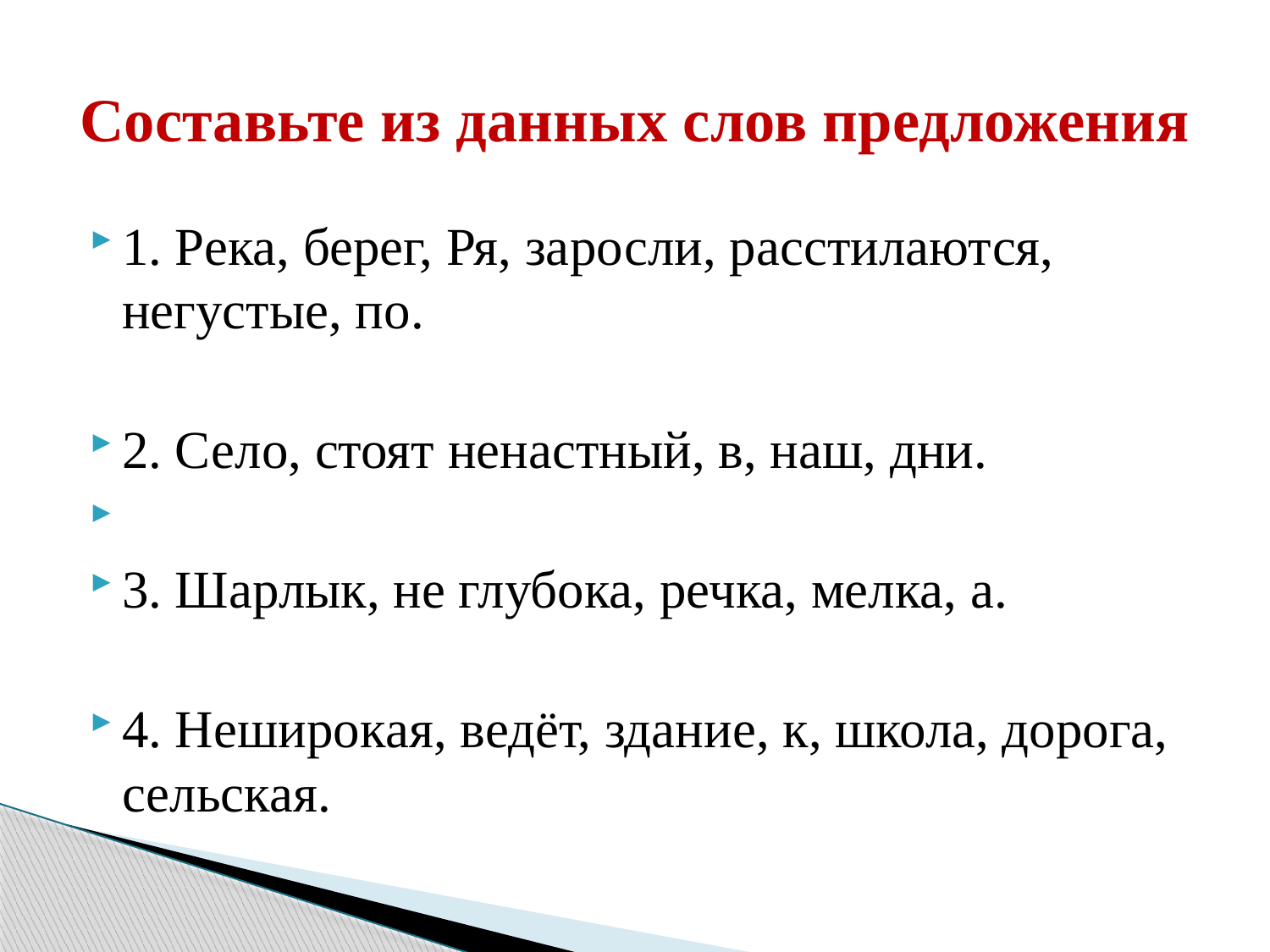

# Составьте из данных слов предложения
1. Река, берег, Ря, заросли, расстилаются, негустые, по.

2. Село, стоят ненастный, в, наш, дни.

3. Шарлык, не глубока, речка, мелка, а.

4. Неширокая, ведёт, здание, к, школа, дорога, сельская.